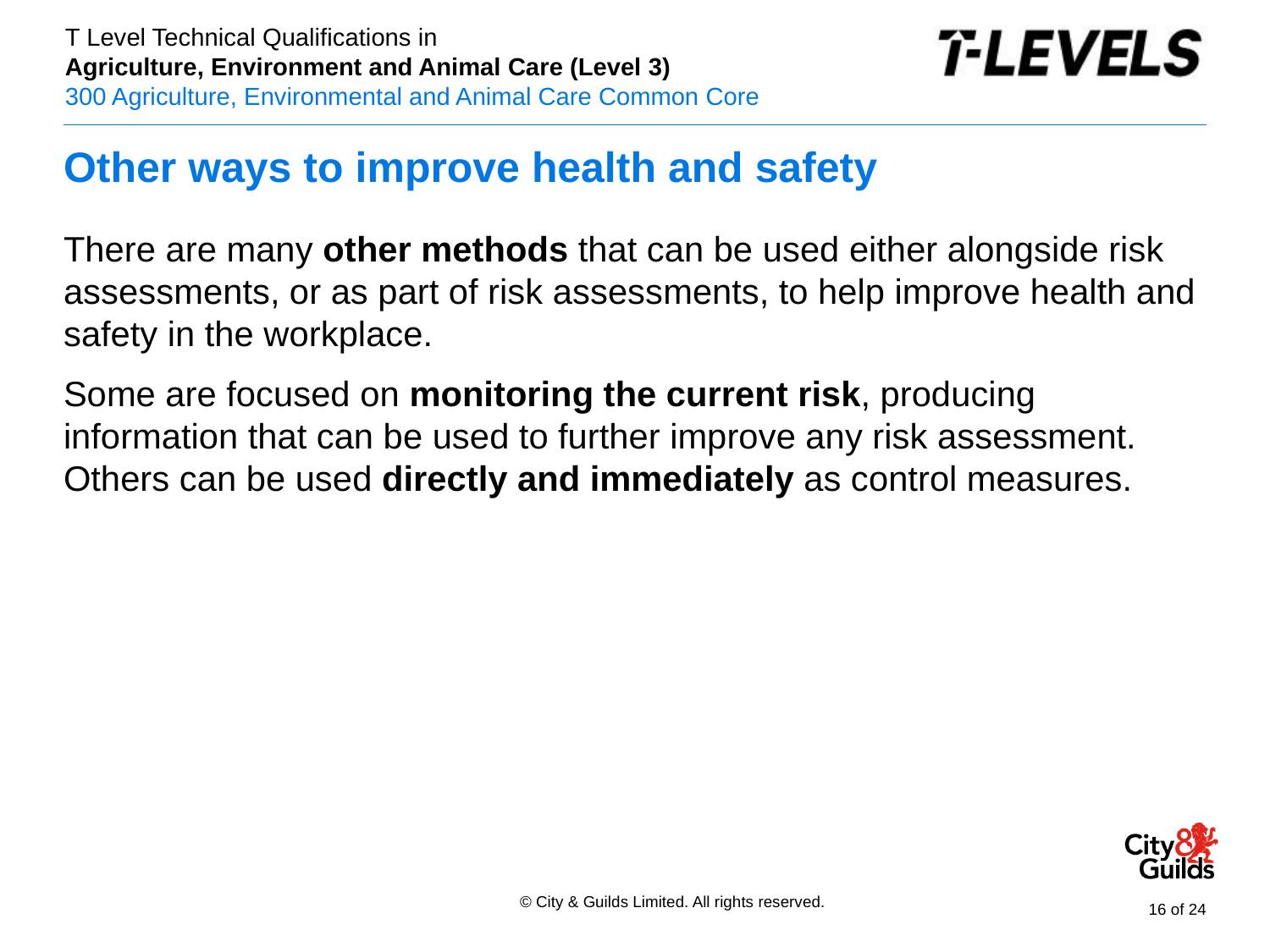

# Other ways to improve health and safety
There are many other methods that can be used either alongside risk assessments, or as part of risk assessments, to help improve health and safety in the workplace.
Some are focused on monitoring the current risk, producing information that can be used to further improve any risk assessment. Others can be used directly and immediately as control measures.